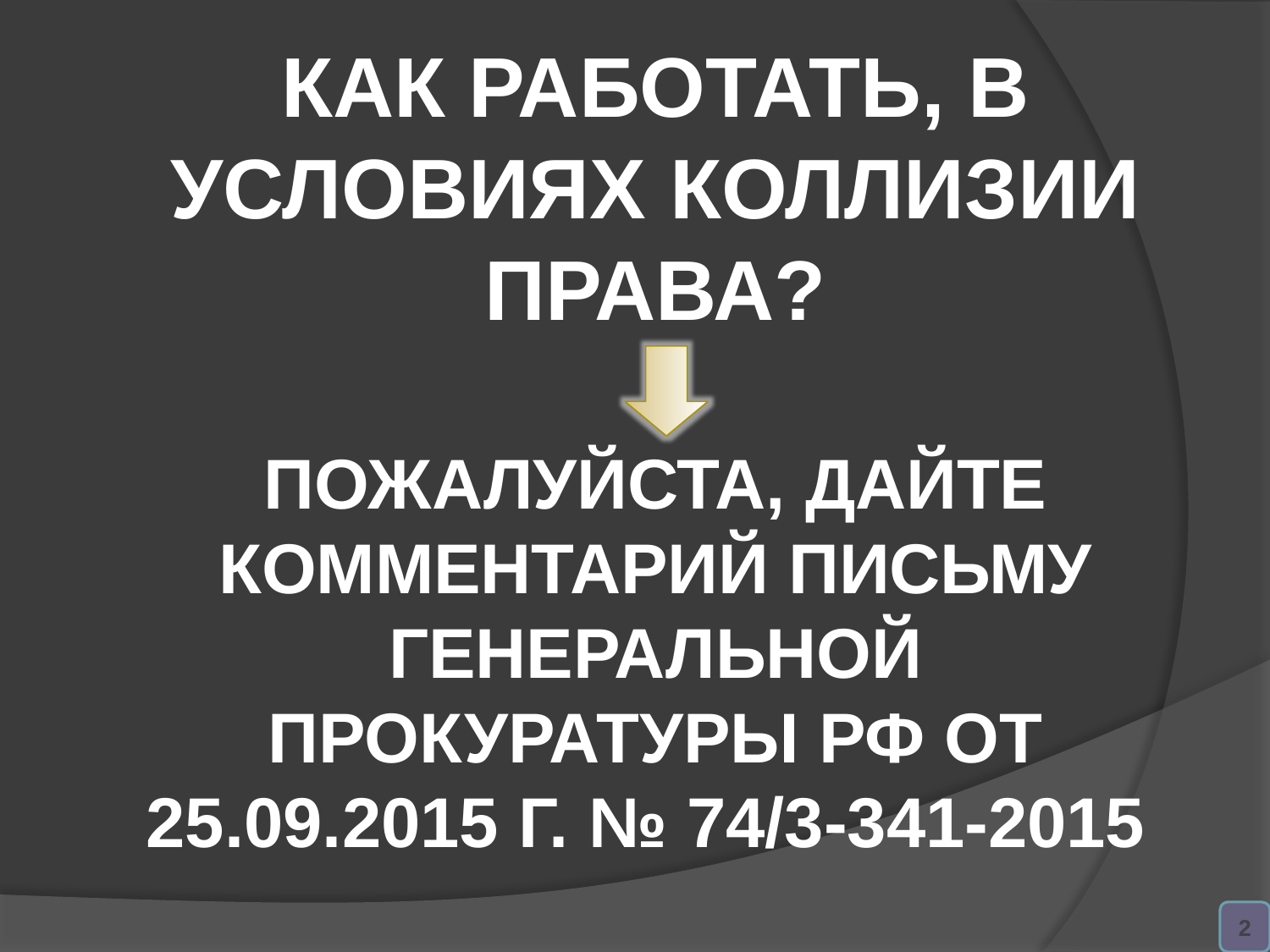

КАК РАБОТАТЬ, В УСЛОВИЯХ КОЛЛИЗИИ ПРАВА?

ПОЖАЛУЙСТА, ДАЙТЕ КОММЕНТАРИЙ ПИСЬМУ ГЕНЕРАЛЬНОЙ ПРОКУРАТУРЫ РФ ОТ 25.09.2015 Г. № 74/3-341-2015

2